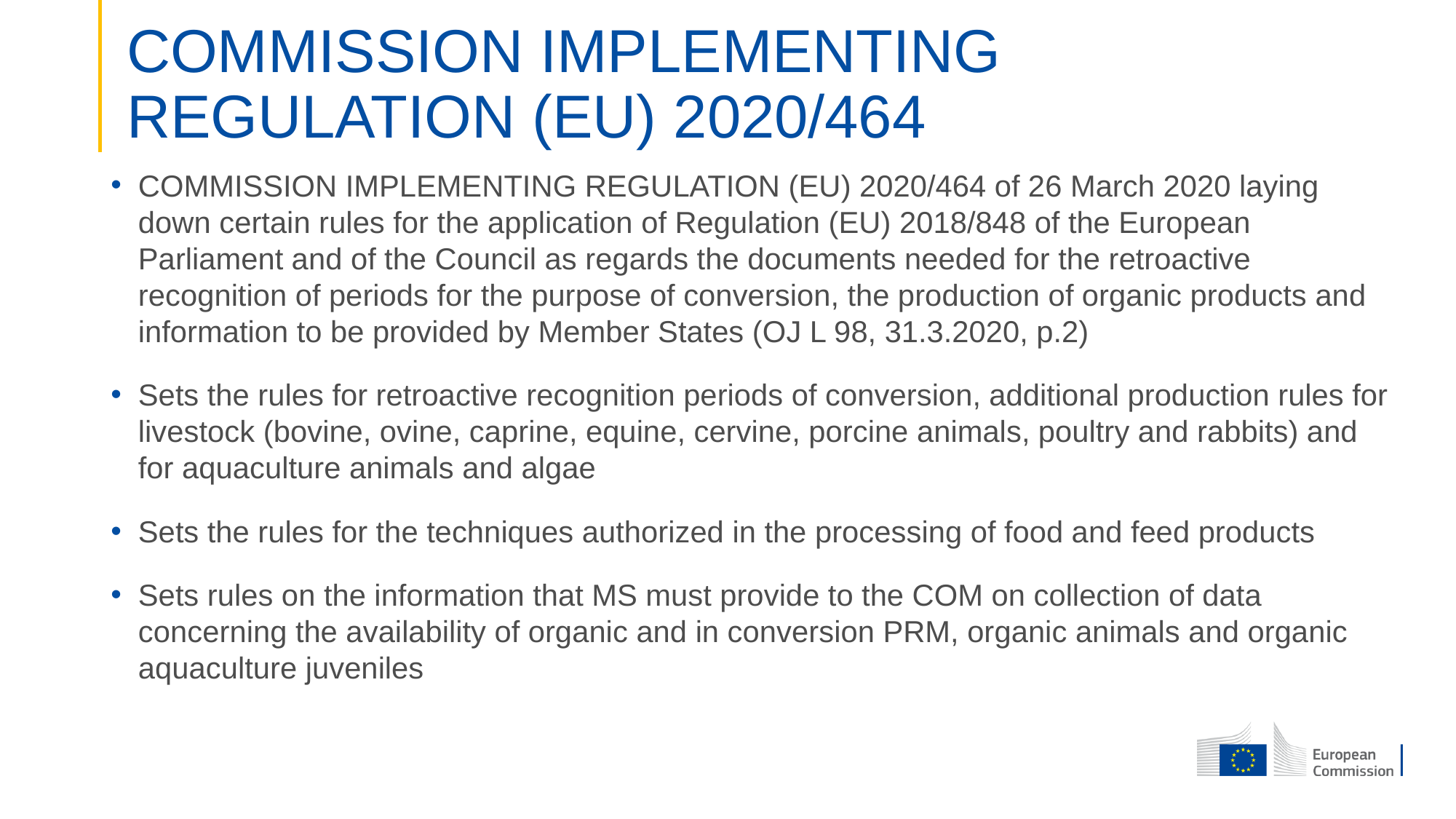

# COMMISSION IMPLEMENTING REGULATION (EU) 2020/464
COMMISSION IMPLEMENTING REGULATION (EU) 2020/464 of 26 March 2020 laying down certain rules for the application of Regulation (EU) 2018/848 of the European Parliament and of the Council as regards the documents needed for the retroactive recognition of periods for the purpose of conversion, the production of organic products and information to be provided by Member States (OJ L 98, 31.3.2020, p.2)
Sets the rules for retroactive recognition periods of conversion, additional production rules for livestock (bovine, ovine, caprine, equine, cervine, porcine animals, poultry and rabbits) and for aquaculture animals and algae
Sets the rules for the techniques authorized in the processing of food and feed products
Sets rules on the information that MS must provide to the COM on collection of data concerning the availability of organic and in conversion PRM, organic animals and organic aquaculture juveniles